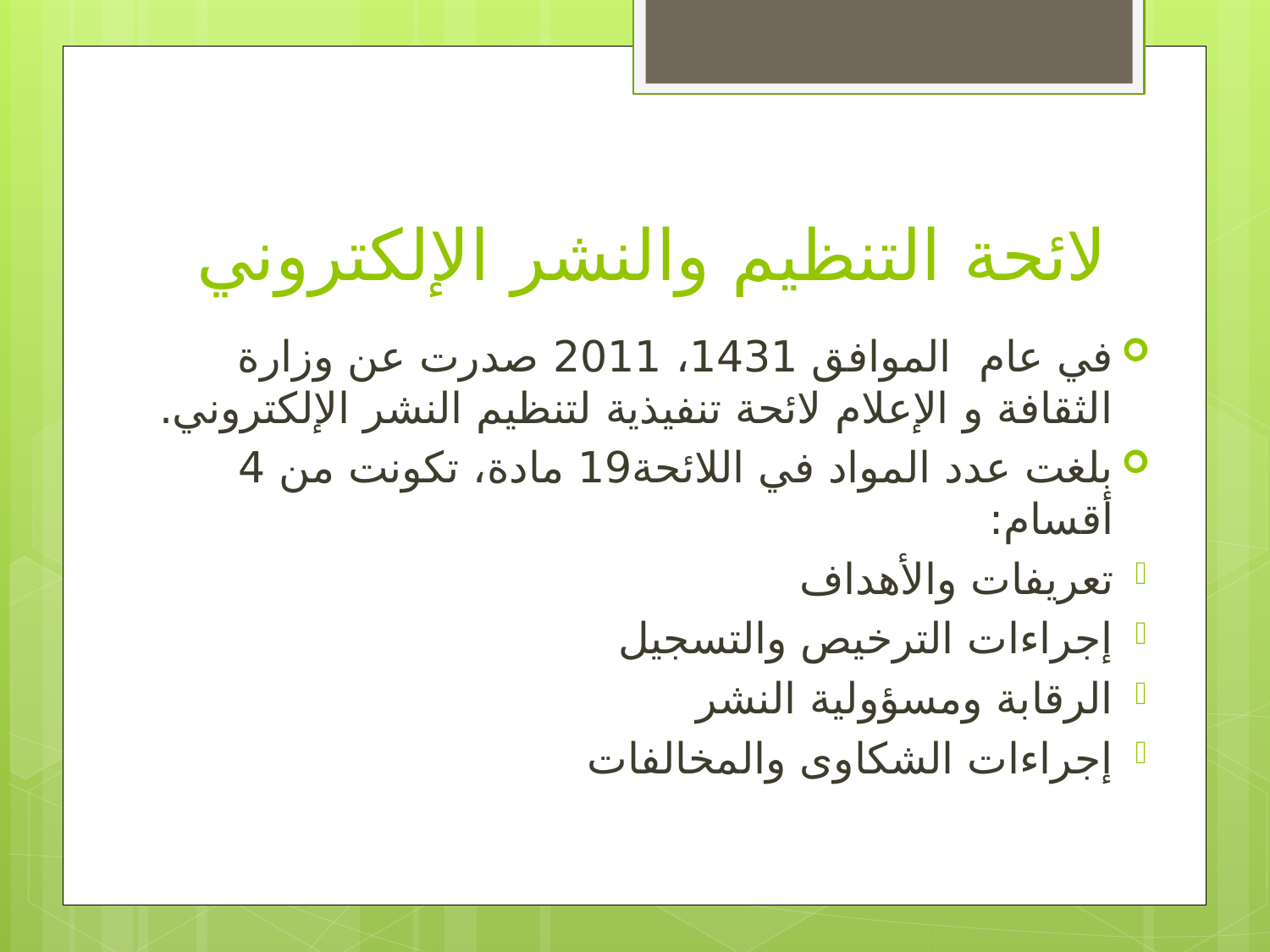

# لائحة التنظيم والنشر الإلكتروني
في عام  الموافق 1431، 2011 صدرت عن وزارة الثقافة و الإعلام لائحة تنفيذية لتنظيم النشر الإلكتروني.
بلغت عدد المواد في اللائحة19 مادة، تكونت من 4 أقسام:
تعريفات والأهداف
إجراءات الترخيص والتسجيل
الرقابة ومسؤولية النشر
إجراءات الشكاوى والمخالفات